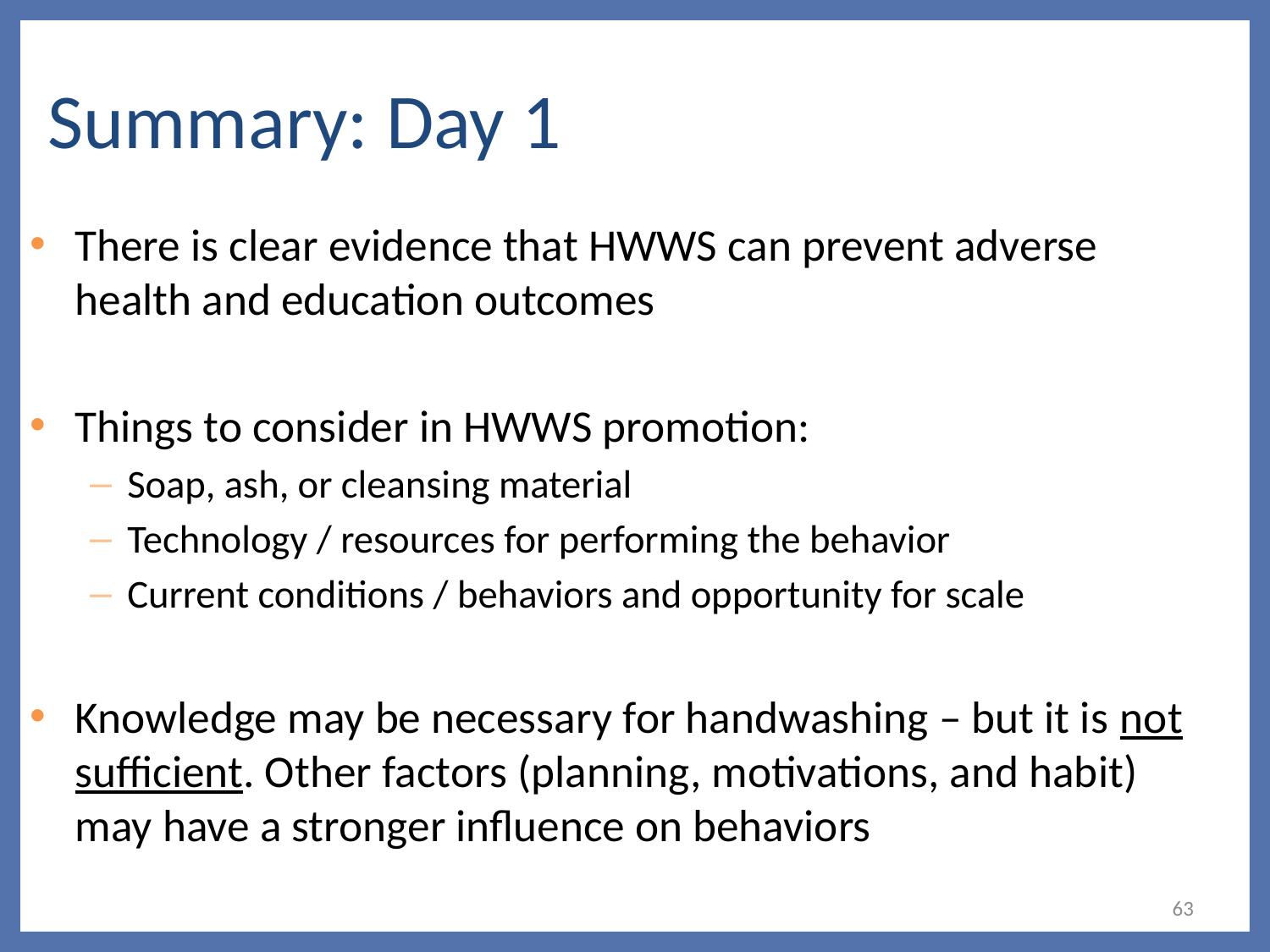

# Summary: Day 1
There is clear evidence that HWWS can prevent adverse health and education outcomes

Things to consider in HWWS promotion:
Soap, ash, or cleansing material
Technology / resources for performing the behavior
Current conditions / behaviors and opportunity for scale

Knowledge may be necessary for handwashing – but it is not sufficient. Other factors (planning, motivations, and habit) may have a stronger influence on behaviors
63